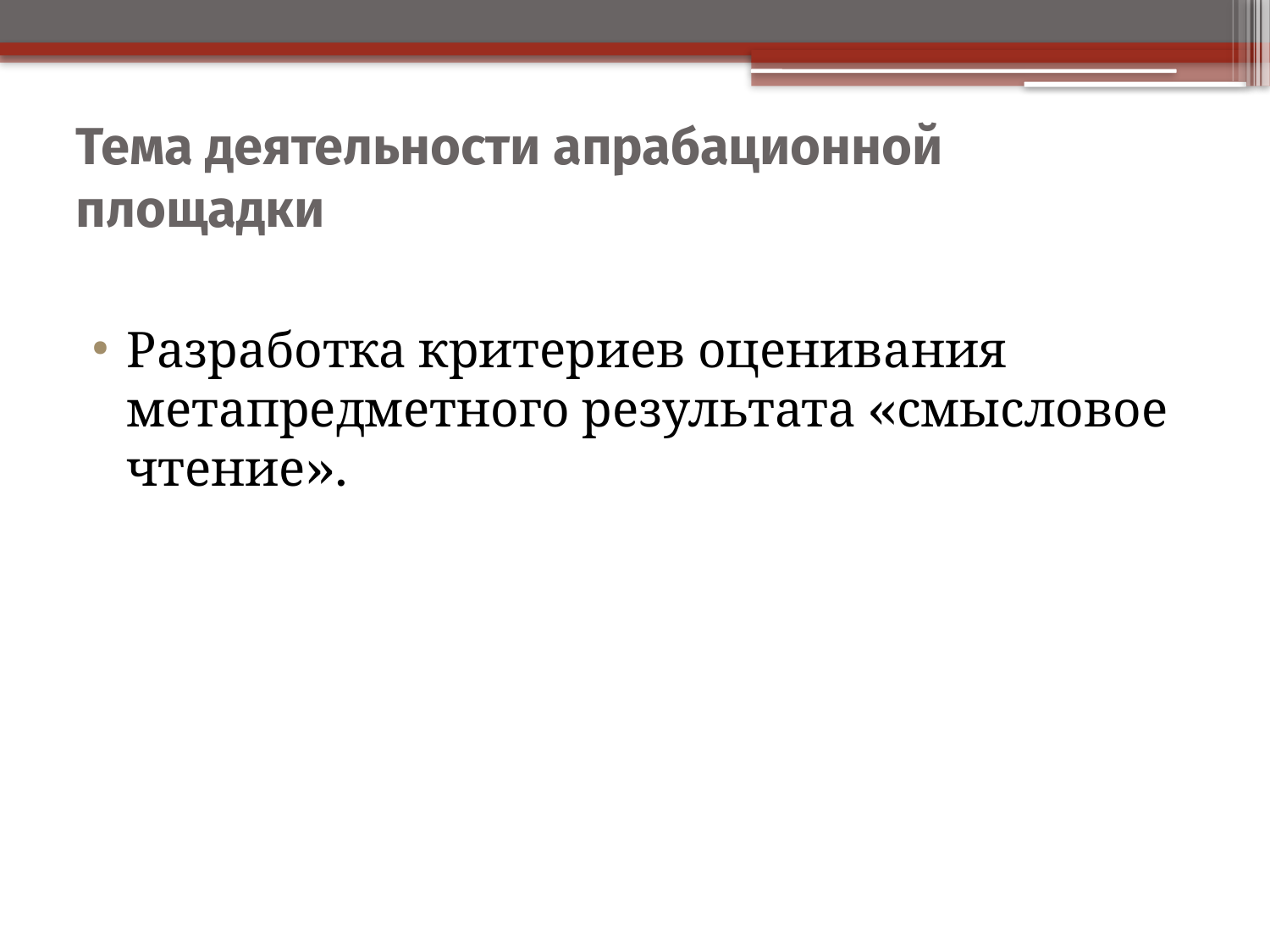

# Тема деятельности апрабационной площадки
Разработка критериев оценивания метапредметного результата «смысловое чтение».